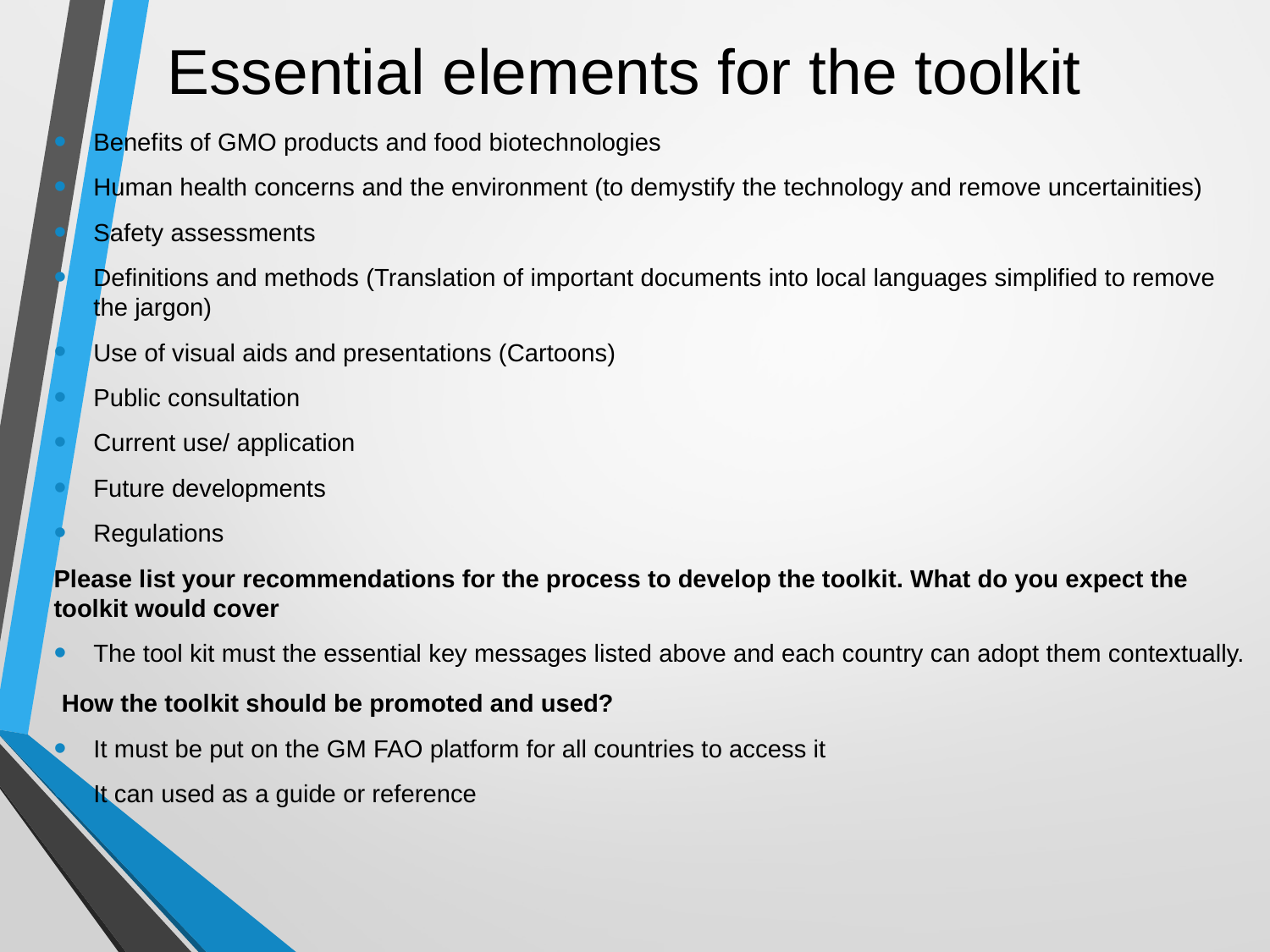

# Essential elements for the toolkit
Benefits of GMO products and food biotechnologies
Human health concerns and the environment (to demystify the technology and remove uncertainities)
Safety assessments
Definitions and methods (Translation of important documents into local languages simplified to remove the jargon)
Use of visual aids and presentations (Cartoons)
Public consultation
Current use/ application
Future developments
Regulations
Please list your recommendations for the process to develop the toolkit. What do you expect the toolkit would cover
The tool kit must the essential key messages listed above and each country can adopt them contextually.
 How the toolkit should be promoted and used?
It must be put on the GM FAO platform for all countries to access it
It can used as a guide or reference